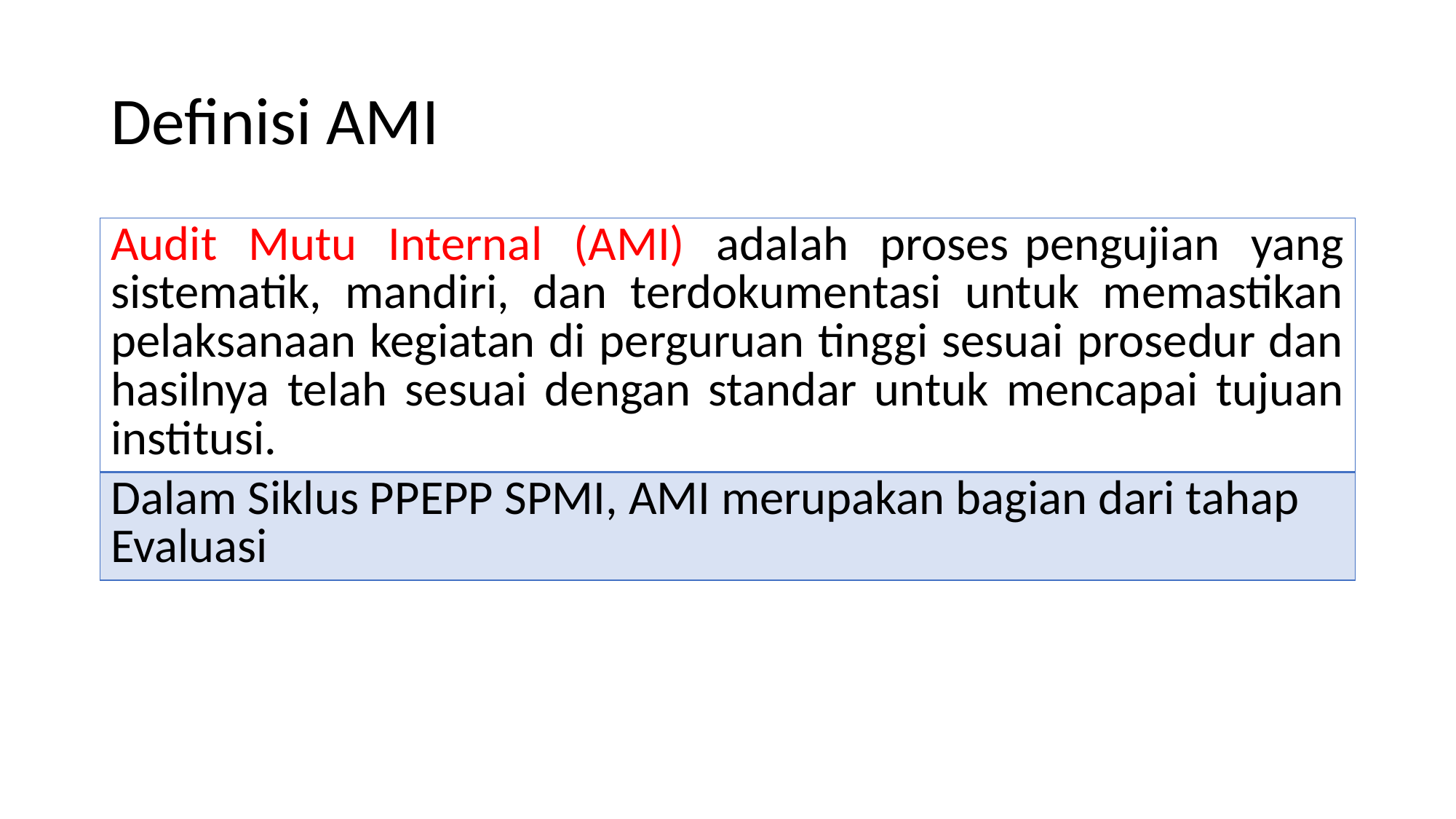

# Definisi AMI
| Audit Mutu Internal (AMI) adalah proses pengujian yang sistematik, mandiri, dan terdokumentasi untuk memastikan pelaksanaan kegiatan di perguruan tinggi sesuai prosedur dan hasilnya telah sesuai dengan standar untuk mencapai tujuan institusi. |
| --- |
| Dalam Siklus PPEPP SPMI, AMI merupakan bagian dari tahap Evaluasi |